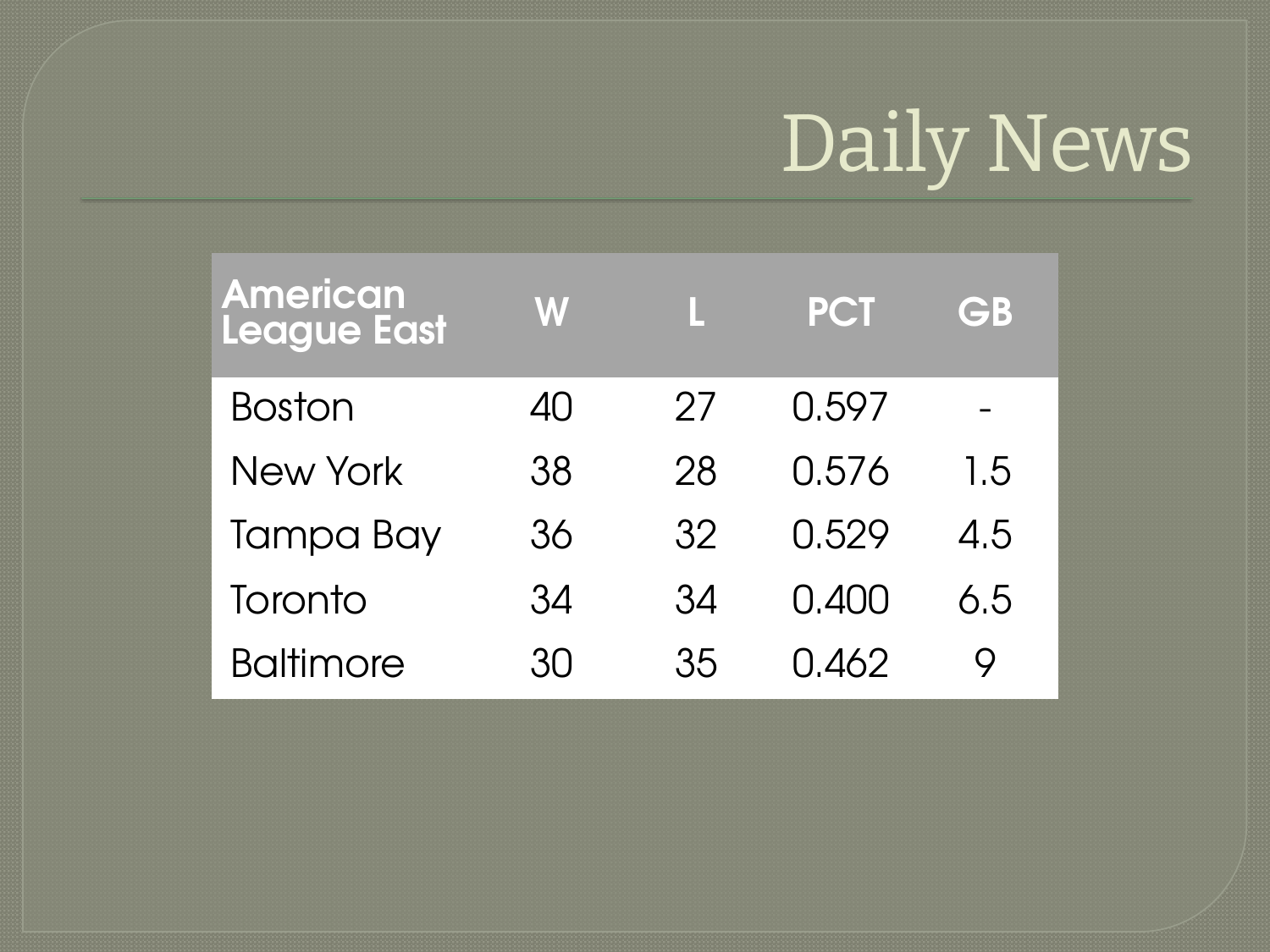

# Daily News
| American League East | W | L | PCT | GB |
| --- | --- | --- | --- | --- |
| Boston | 40 | 27 | 0.597 | - |
| New York | 38 | 28 | 0.576 | 1.5 |
| Tampa Bay | 36 | 32 | 0.529 | 4.5 |
| Toronto | 34 | 34 | 0.400 | 6.5 |
| Baltimore | 30 | 35 | 0.462 | 9 |